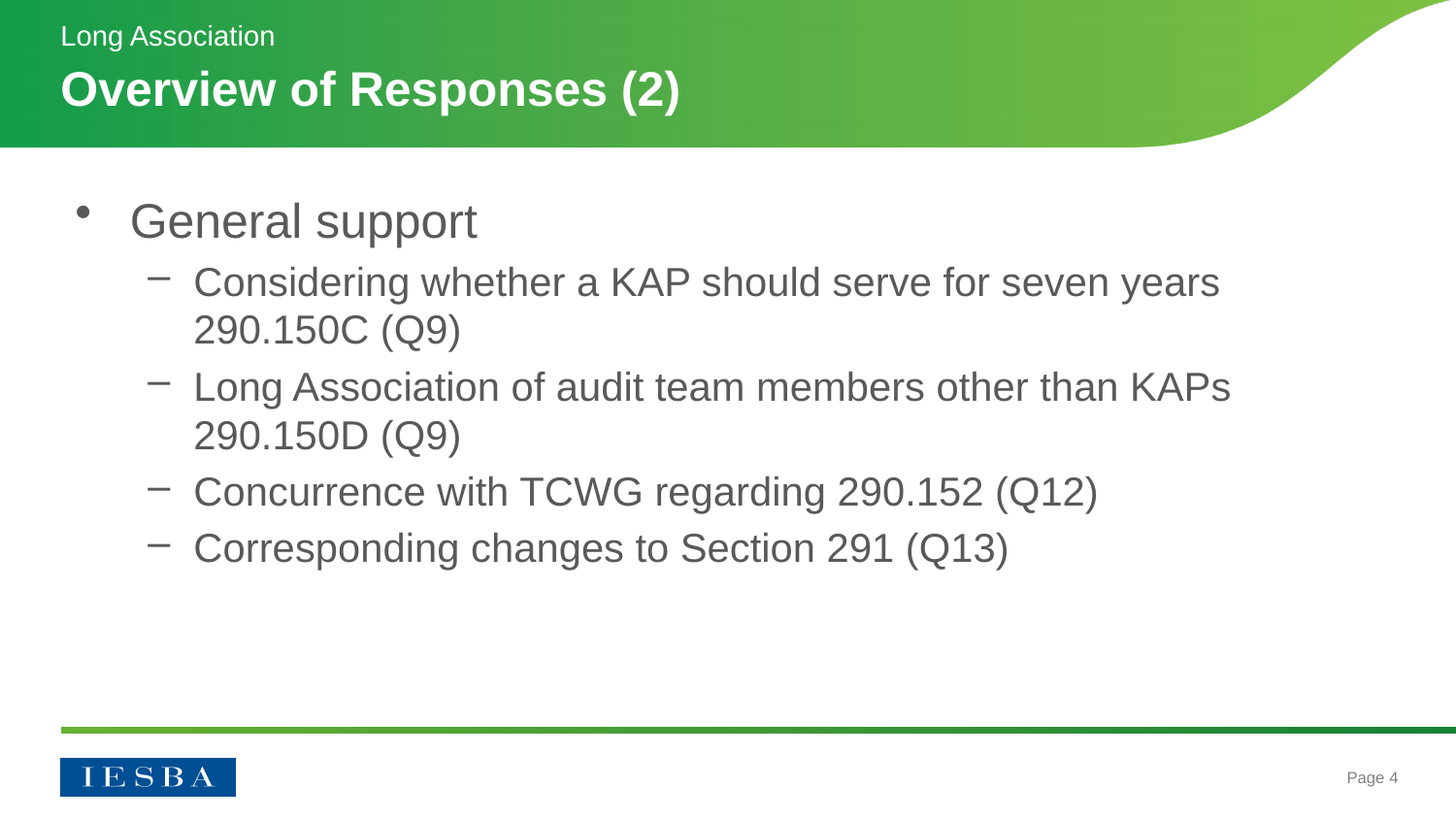

Long Association
# Overview of Responses (2)
General support
Considering whether a KAP should serve for seven years 290.150C (Q9)
Long Association of audit team members other than KAPs 290.150D (Q9)
Concurrence with TCWG regarding 290.152 (Q12)
Corresponding changes to Section 291 (Q13)